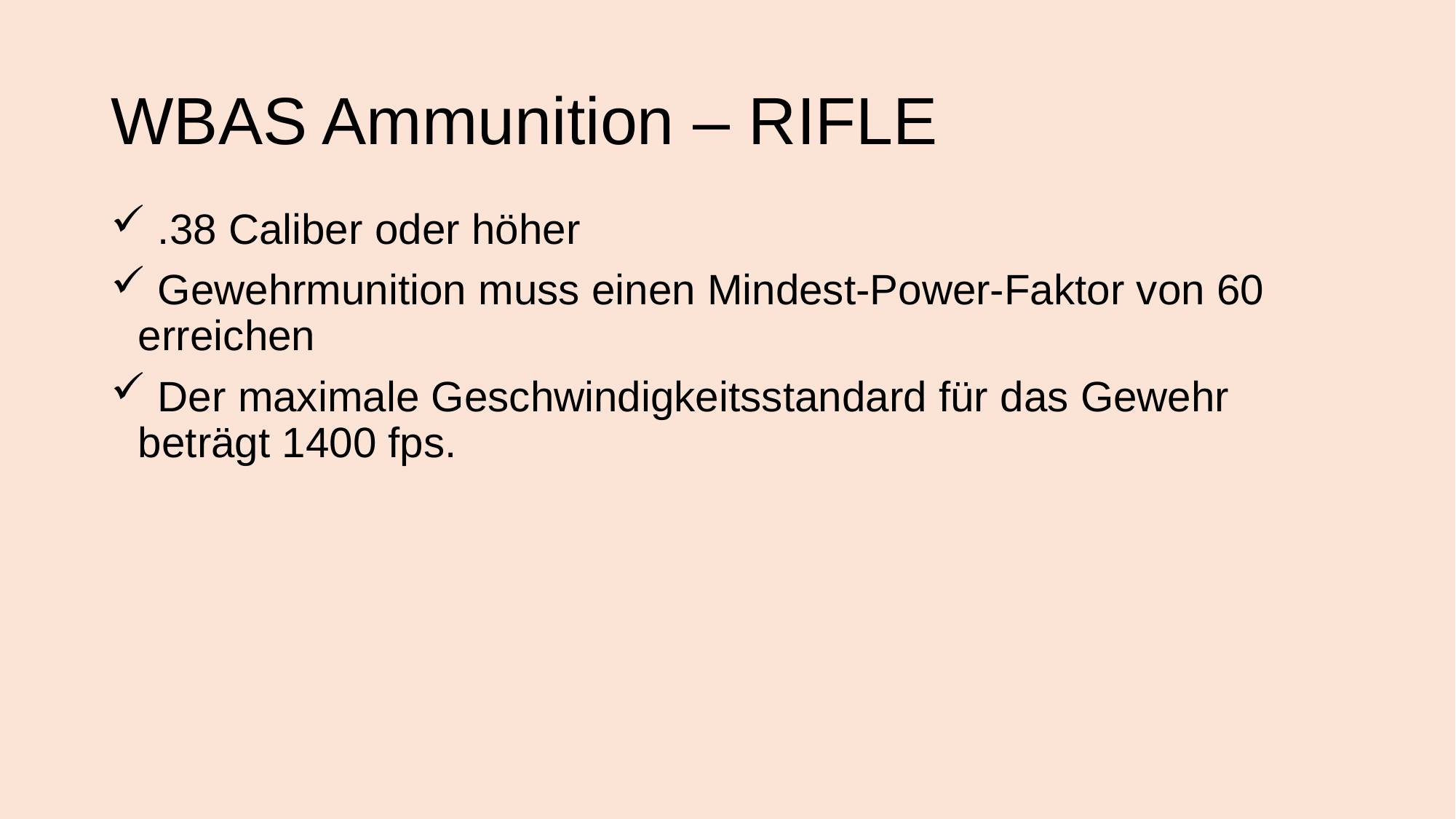

# WBAS Ammunition – RIFLE
 .38 Caliber oder höher
 Gewehrmunition muss einen Mindest-Power-Faktor von 60 erreichen
 Der maximale Geschwindigkeitsstandard für das Gewehr beträgt 1400 fps.